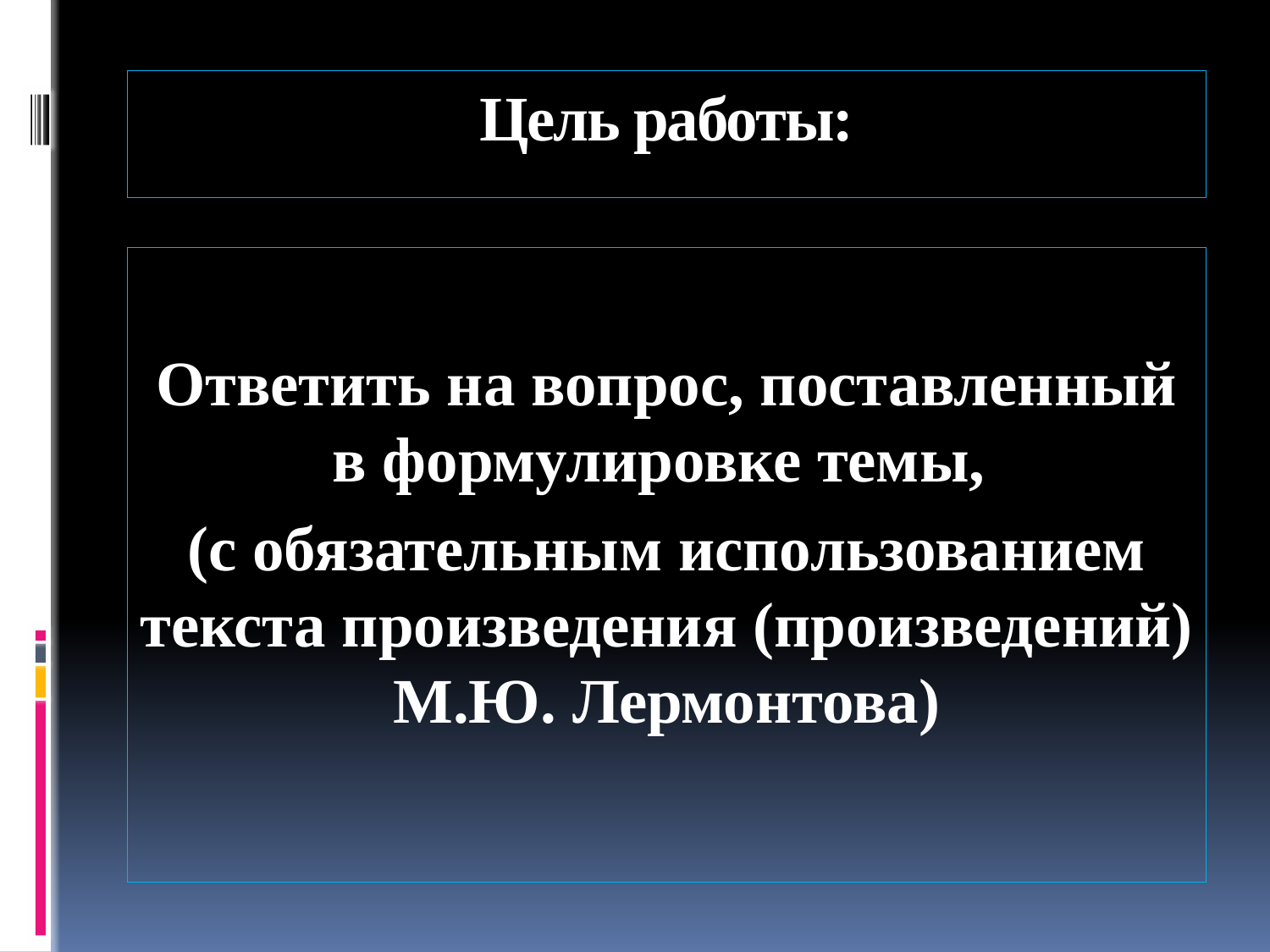

# Цель работы:

Ответить на вопрос, поставленный в формулировке темы,
(с обязательным использованием текста произведения (произведений) М.Ю. Лермонтова)